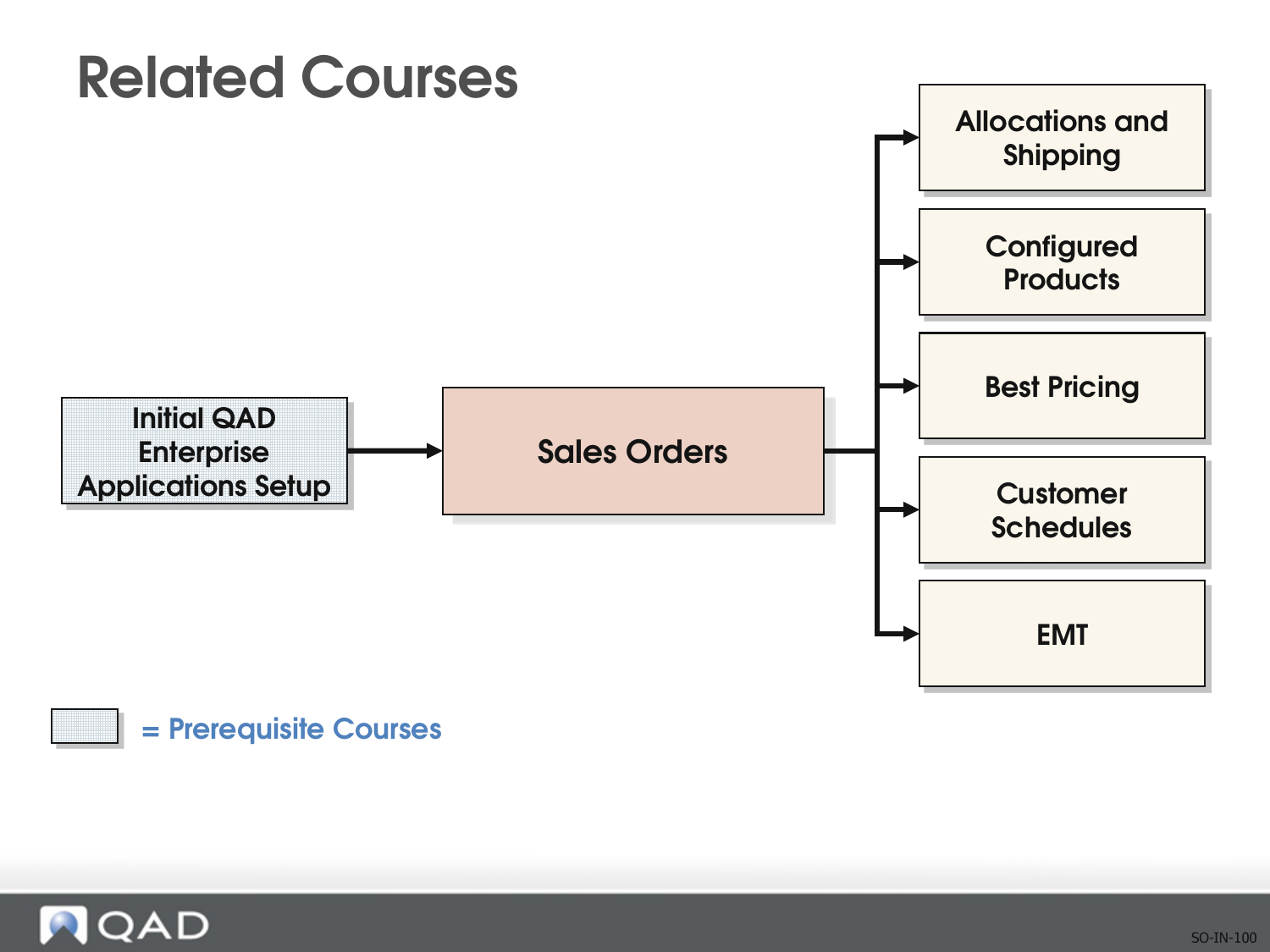

# Related Courses
Allocations and Shipping
Configured Products
Best Pricing
Sales Orders
Initial QAD Enterprise Applications Setup
Customer Schedules
EMT
= Prerequisite Courses

SO-IN-100